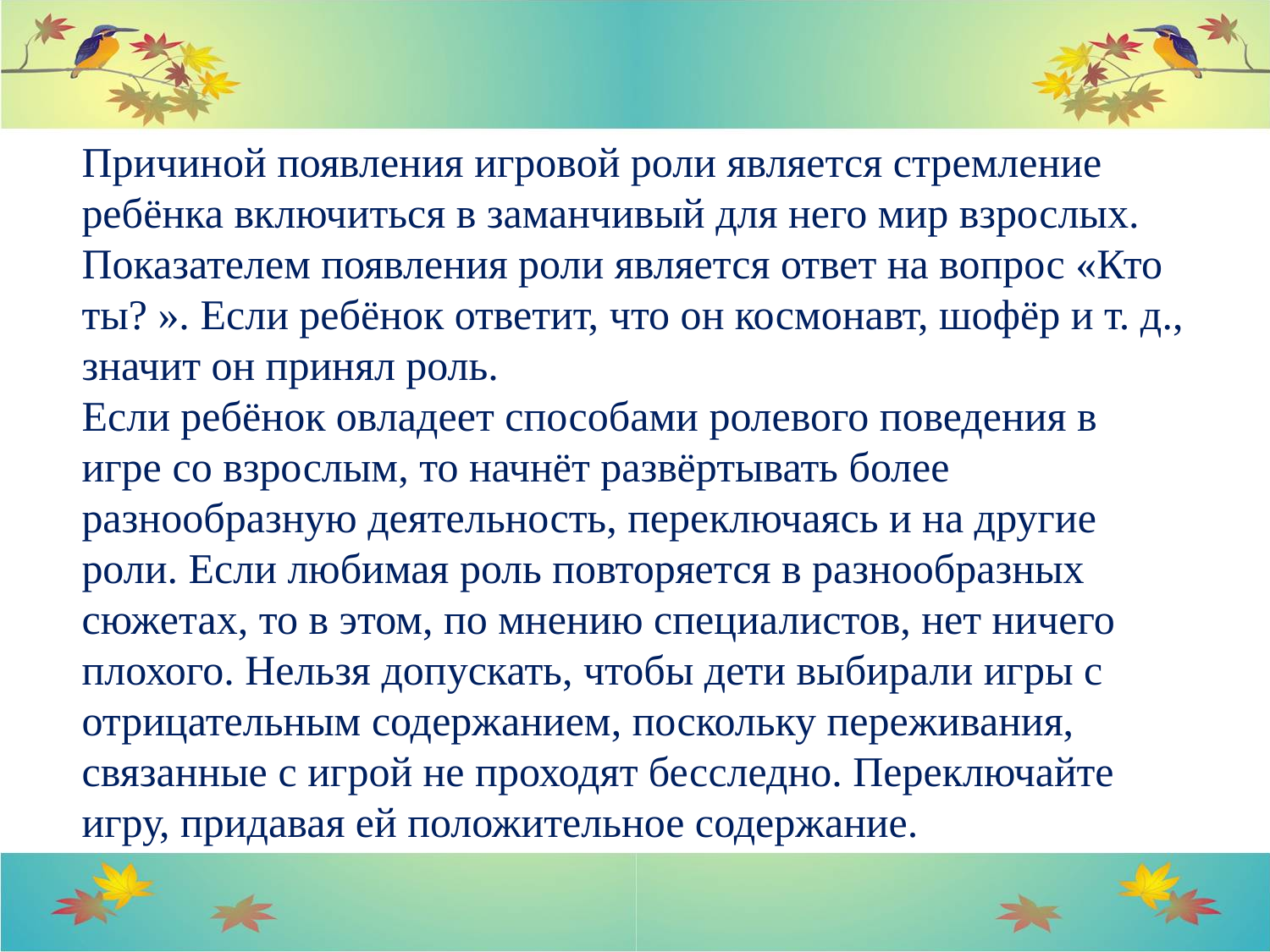

Причиной появления игровой роли является стремление ребёнка включиться в заманчивый для него мир взрослых.
Показателем появления роли является ответ на вопрос «Кто ты? ». Если ребёнок ответит, что он космонавт, шофёр и т. д., значит он принял роль.
Если ребёнок овладеет способами ролевого поведения в игре со взрослым, то начнёт развёртывать более разнообразную деятельность, переключаясь и на другие роли. Если любимая роль повторяется в разнообразных сюжетах, то в этом, по мнению специалистов, нет ничего плохого. Нельзя допускать, чтобы дети выбирали игры с отрицательным содержанием, поскольку переживания, связанные с игрой не проходят бесследно. Переключайте игру, придавая ей положительное содержание.